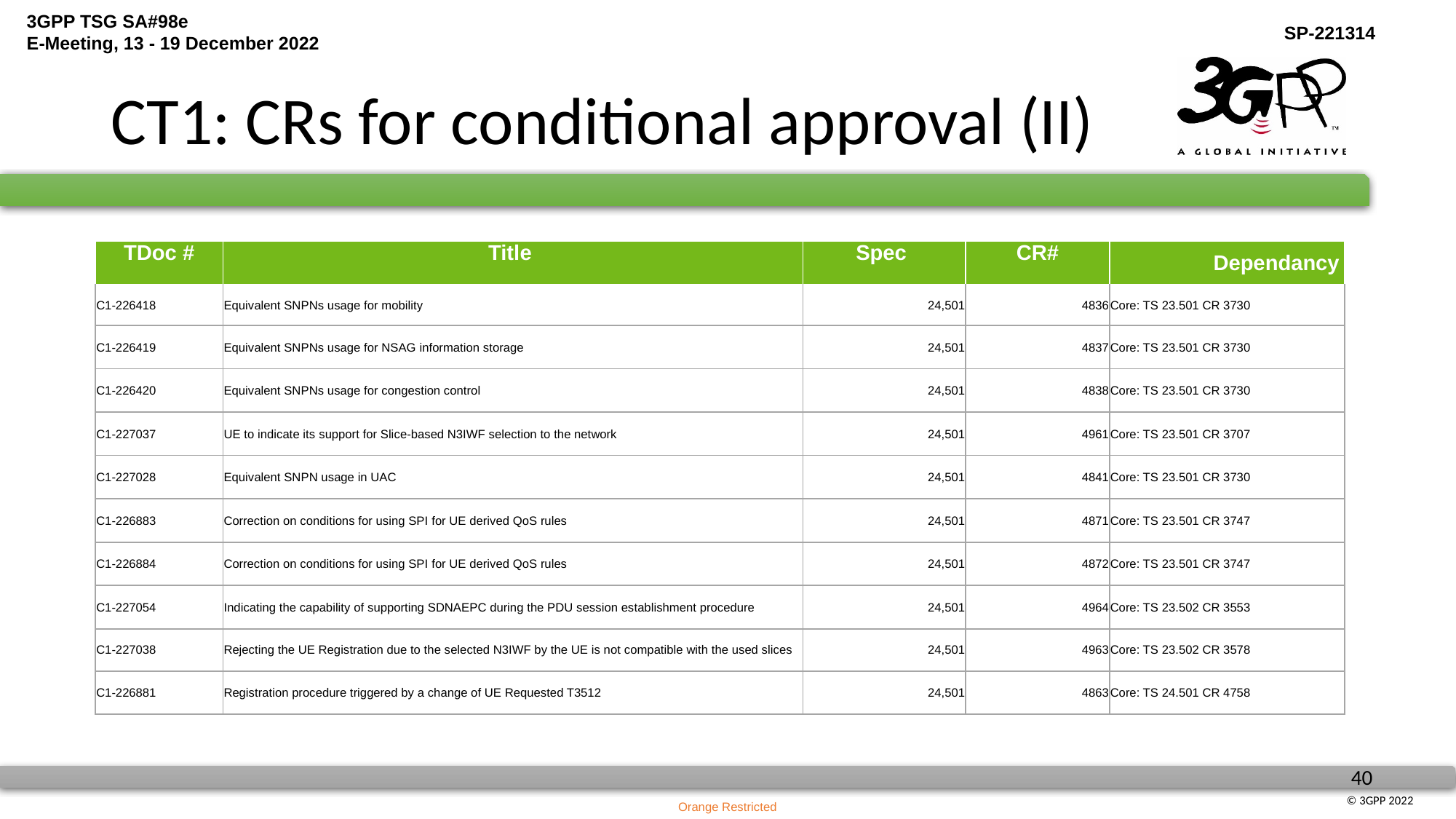

# CT1: CRs for conditional approval (II)
| TDoc # | Title | Spec | CR# | Dependancy |
| --- | --- | --- | --- | --- |
| C1-226418 | Equivalent SNPNs usage for mobility | 24,501 | 4836 | Core: TS 23.501 CR 3730 |
| C1-226419 | Equivalent SNPNs usage for NSAG information storage | 24,501 | 4837 | Core: TS 23.501 CR 3730 |
| C1-226420 | Equivalent SNPNs usage for congestion control | 24,501 | 4838 | Core: TS 23.501 CR 3730 |
| C1-227037 | UE to indicate its support for Slice-based N3IWF selection to the network | 24,501 | 4961 | Core: TS 23.501 CR 3707 |
| C1-227028 | Equivalent SNPN usage in UAC | 24,501 | 4841 | Core: TS 23.501 CR 3730 |
| C1-226883 | Correction on conditions for using SPI for UE derived QoS rules | 24,501 | 4871 | Core: TS 23.501 CR 3747 |
| C1-226884 | Correction on conditions for using SPI for UE derived QoS rules | 24,501 | 4872 | Core: TS 23.501 CR 3747 |
| C1-227054 | Indicating the capability of supporting SDNAEPC during the PDU session establishment procedure | 24,501 | 4964 | Core: TS 23.502 CR 3553 |
| C1-227038 | Rejecting the UE Registration due to the selected N3IWF by the UE is not compatible with the used slices | 24,501 | 4963 | Core: TS 23.502 CR 3578 |
| C1-226881 | Registration procedure triggered by a change of UE Requested T3512 | 24,501 | 4863 | Core: TS 24.501 CR 4758 |